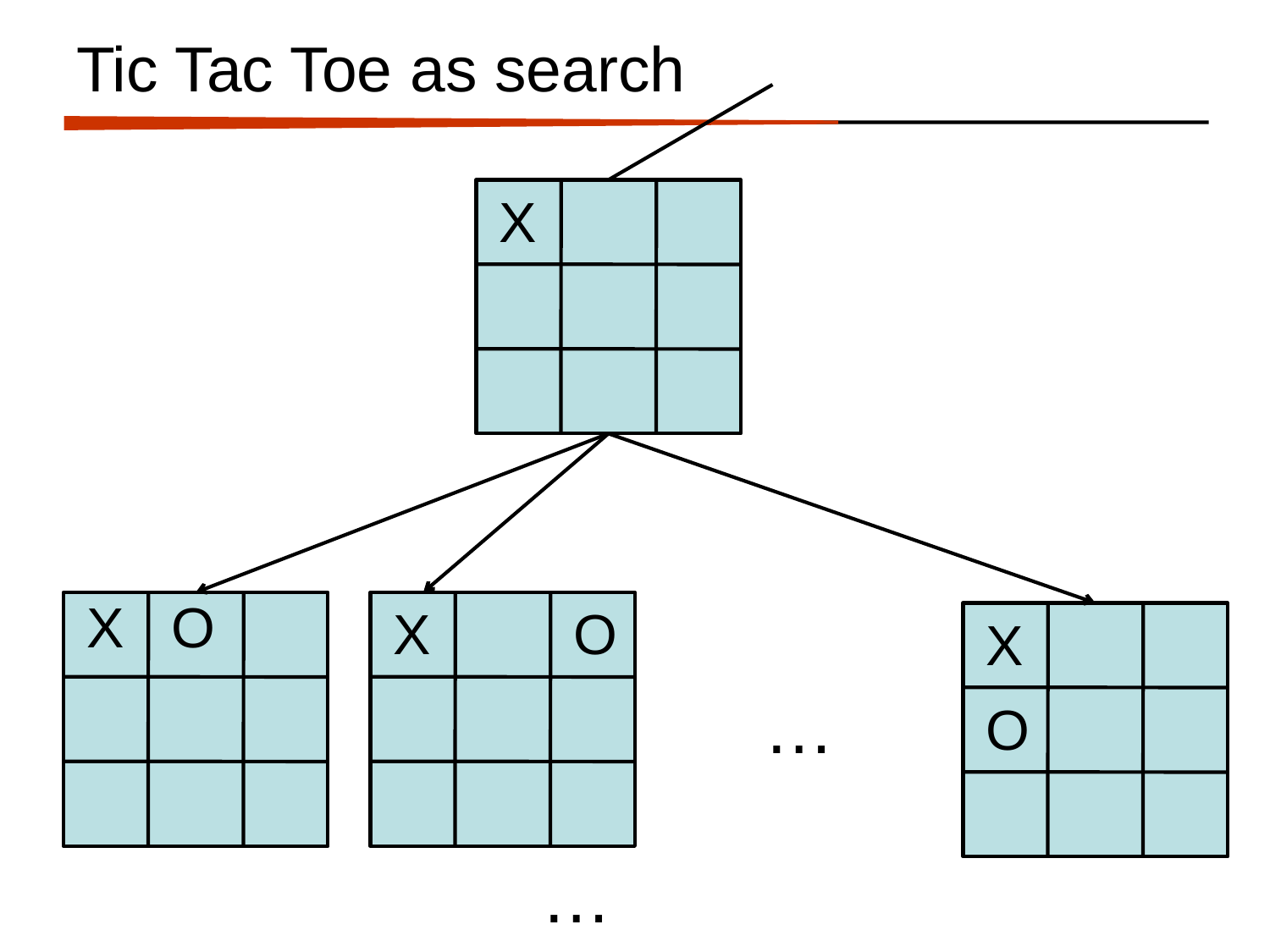

# Tic Tac Toe as search

X
X
O

X
O

X
…
O
…